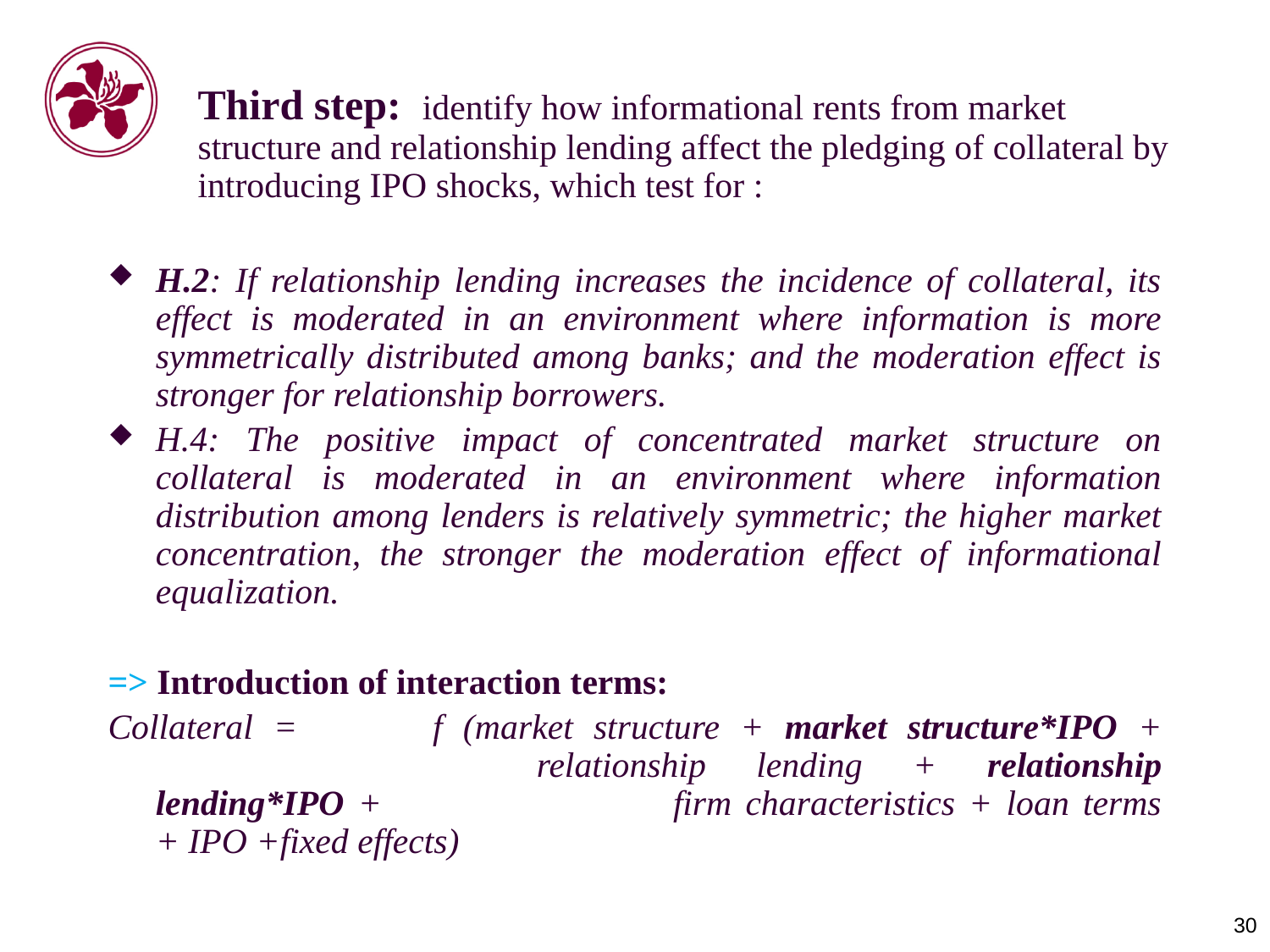

# Third step:  identify how informational rents from market structure and relationship lending affect the pledging of collateral by introducing IPO shocks, which test for :

H.2: If relationship lending increases the incidence of collateral, its effect is moderated in an environment where information is more symmetrically distributed among banks; and the moderation effect is stronger for relationship borrowers.
H.4: The positive impact of concentrated market structure on collateral is moderated in an environment where information distribution among lenders is relatively symmetric; the higher market concentration, the stronger the moderation effect of informational equalization.

=> Introduction of interaction terms:
Collateral = 	f (market structure + market structure*IPO + 			relationship lending + relationship lending*IPO + 			firm characteristics + loan terms + IPO +fixed effects)

30